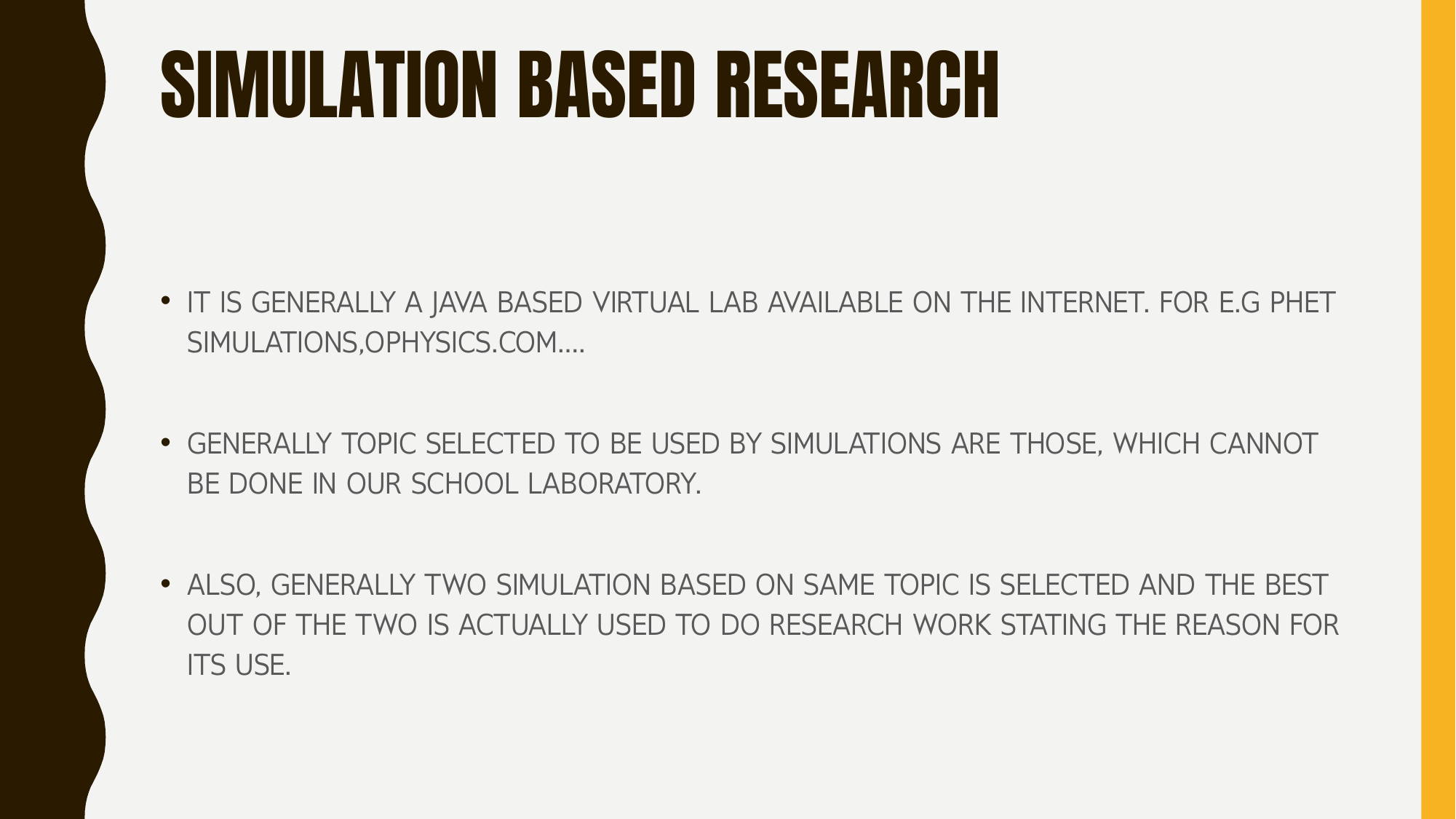

# SIMULATION BASED RESEARCH
IT IS GENERALLY A JAVA BASED VIRTUAL LAB AVAILABLE ON THE INTERNET. FOR E.G PHET SIMULATIONS,OPHYSICS.COM….

GENERALLY TOPIC SELECTED TO BE USED BY SIMULATIONS ARE THOSE, WHICH CANNOT BE DONE IN OUR SCHOOL LABORATORY.

ALSO, GENERALLY TWO SIMULATION BASED ON SAME TOPIC IS SELECTED AND THE BEST OUT OF THE TWO IS ACTUALLY USED TO DO RESEARCH WORK STATING THE REASON FOR ITS USE.